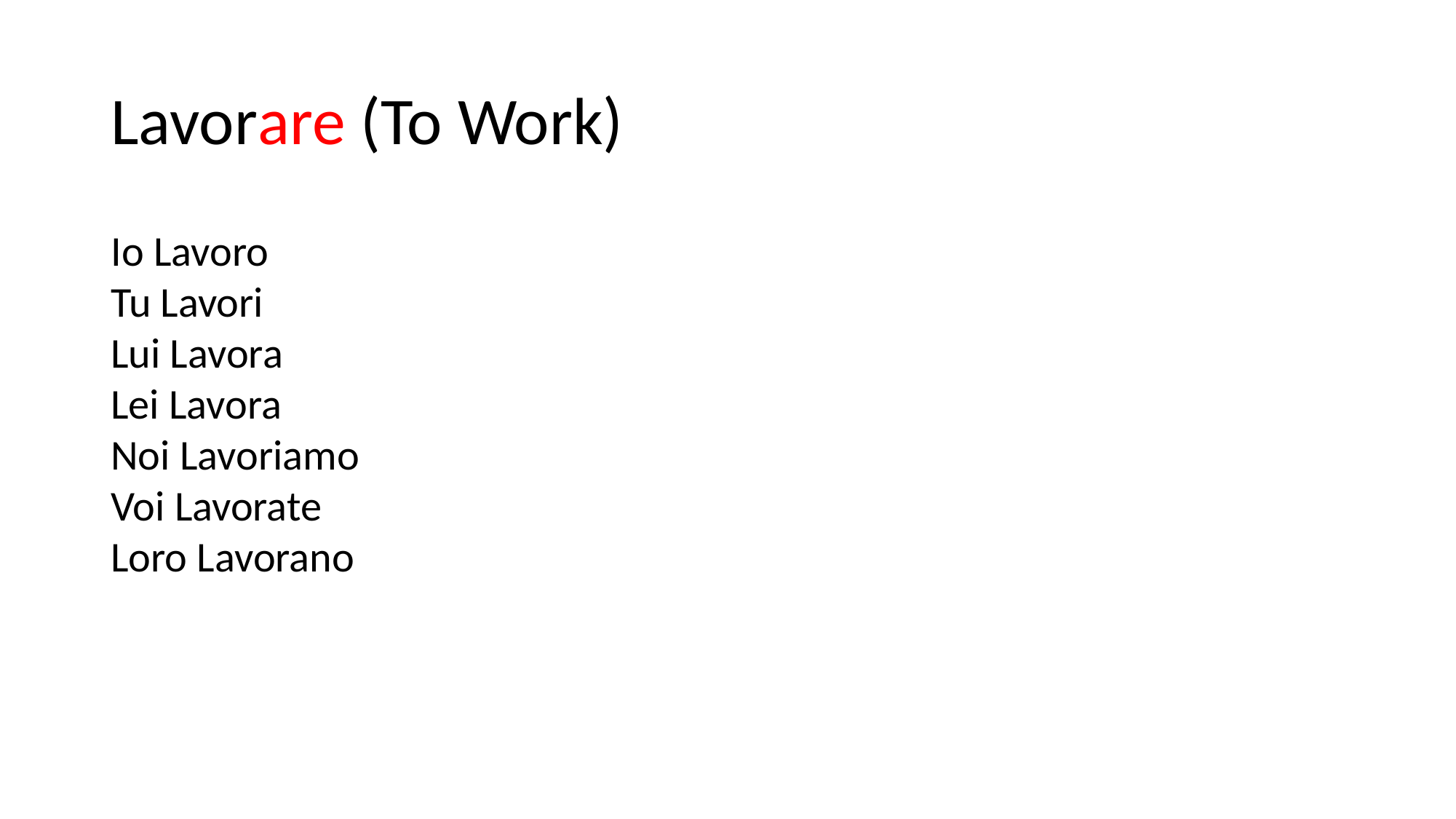

# Lavorare (To Work)
Io Lavoro
Tu Lavori
Lui Lavora
Lei Lavora
Noi Lavoriamo
Voi Lavorate
Loro Lavorano